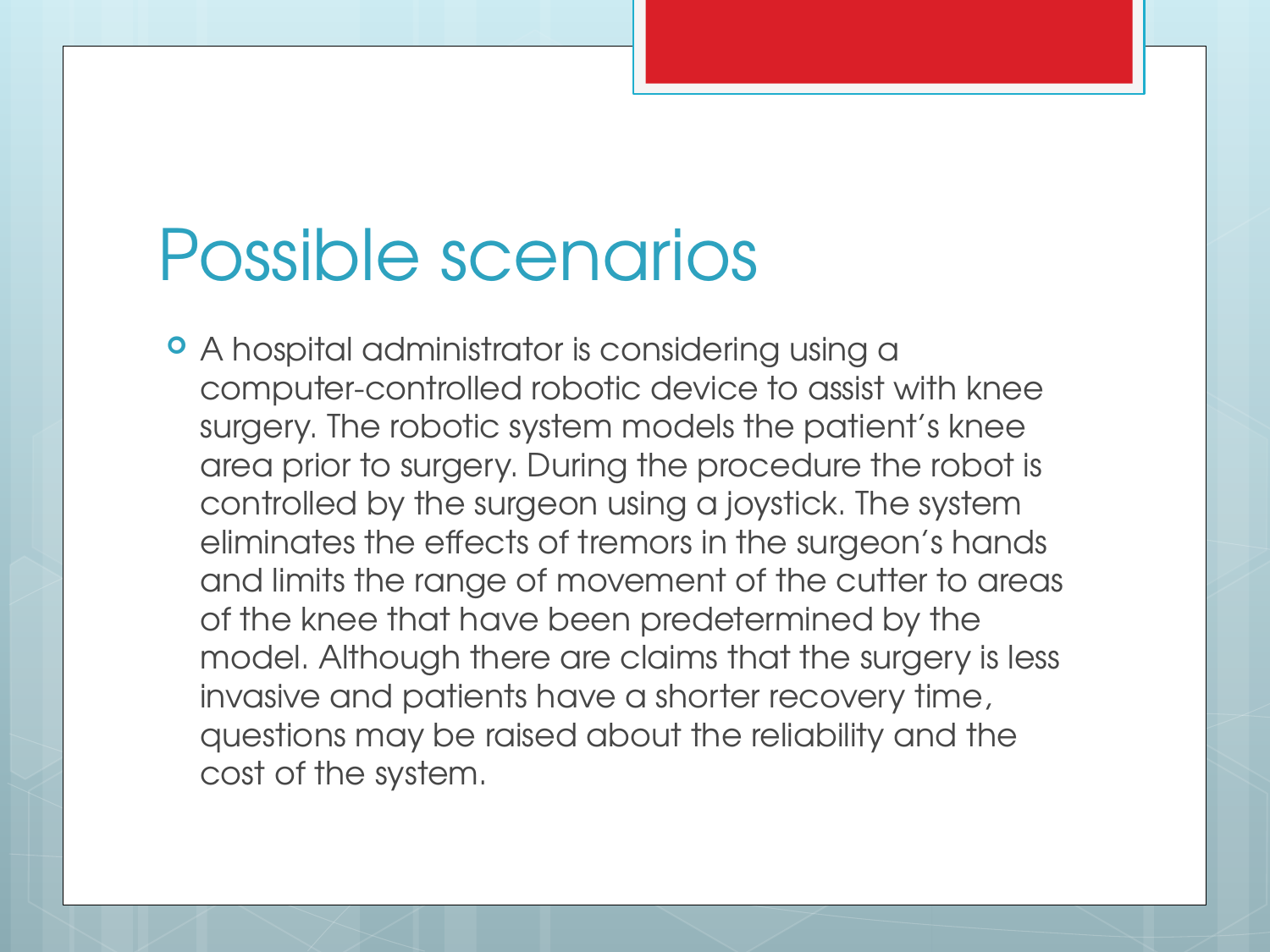

# Possible scenarios
A hospital administrator is considering using a computer-controlled robotic device to assist with knee surgery. The robotic system models the patient’s knee area prior to surgery. During the procedure the robot is controlled by the surgeon using a joystick. The system eliminates the effects of tremors in the surgeon’s hands and limits the range of movement of the cutter to areas of the knee that have been predetermined by the model. Although there are claims that the surgery is less invasive and patients have a shorter recovery time, questions may be raised about the reliability and the cost of the system.